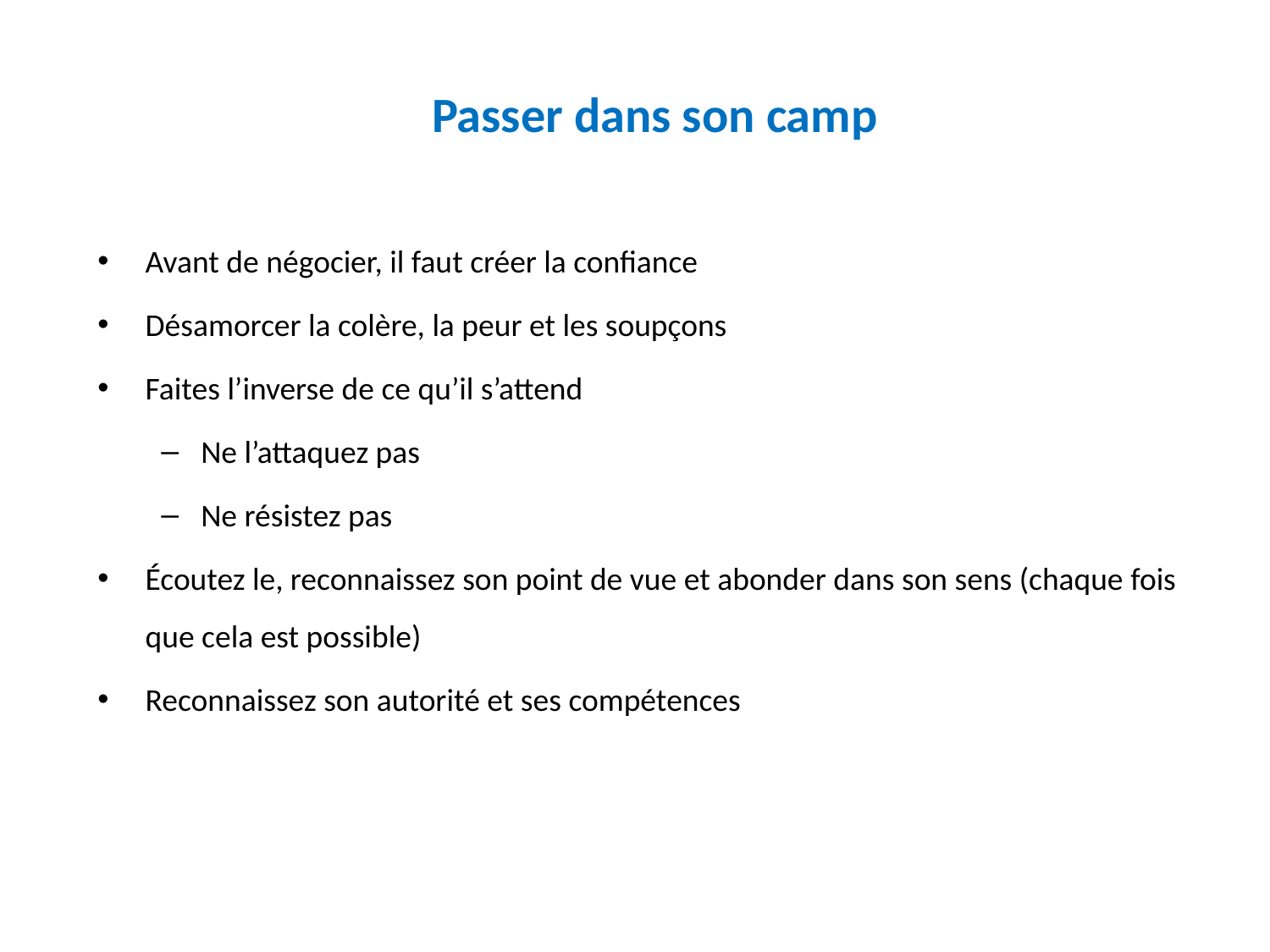

# Passer dans son camp
Avant de négocier, il faut créer la confiance
Désamorcer la colère, la peur et les soupçons
Faites l’inverse de ce qu’il s’attend
Ne l’attaquez pas
Ne résistez pas
Écoutez le, reconnaissez son point de vue et abonder dans son sens (chaque fois que cela est possible)
Reconnaissez son autorité et ses compétences